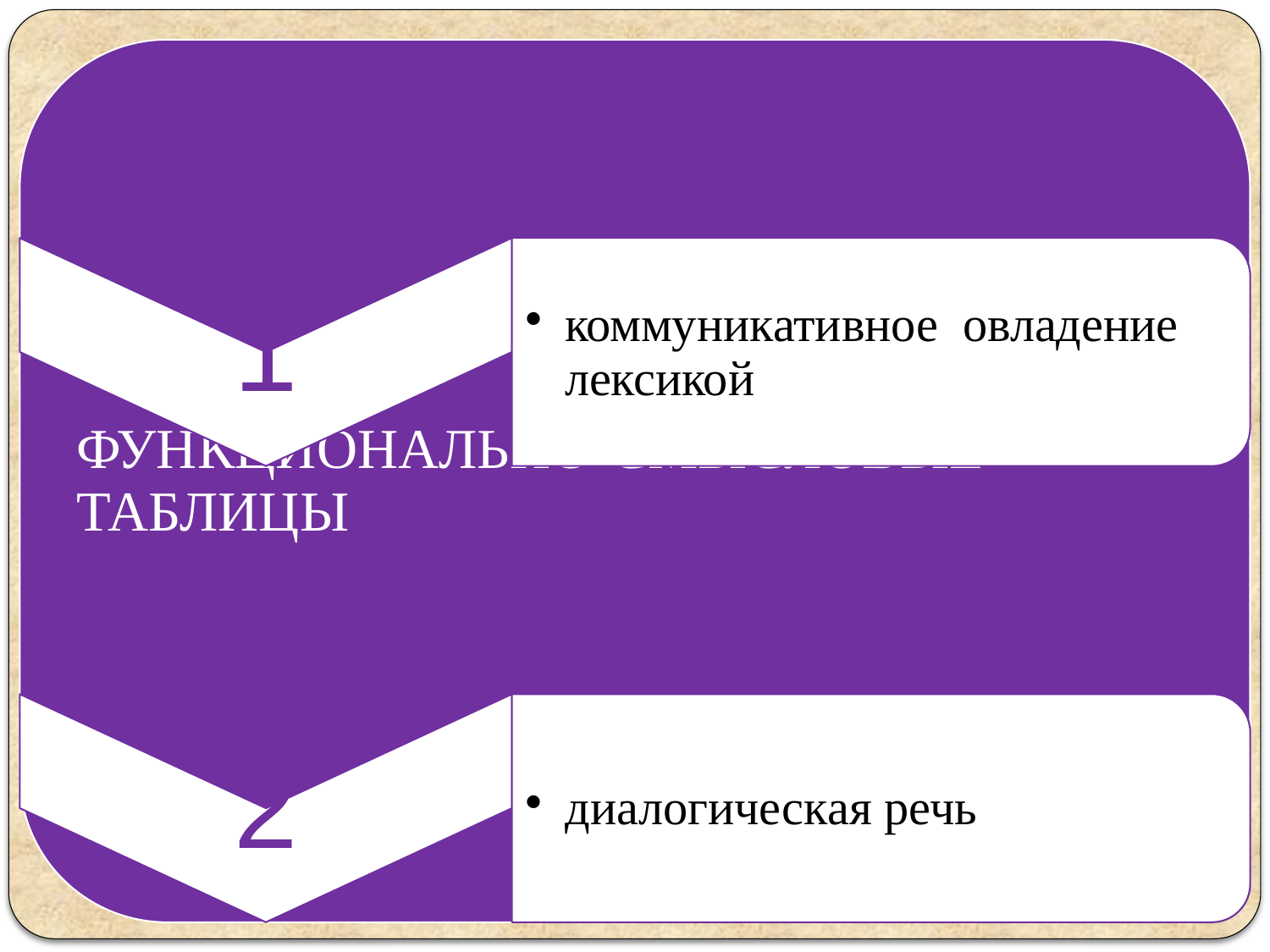

ФУНКЦИОНАЛЬНО-СМЫСЛОВЫЕ ТАБЛИЦЫ
1
коммуникативное  овладение лексикой
2
диалогическая речь